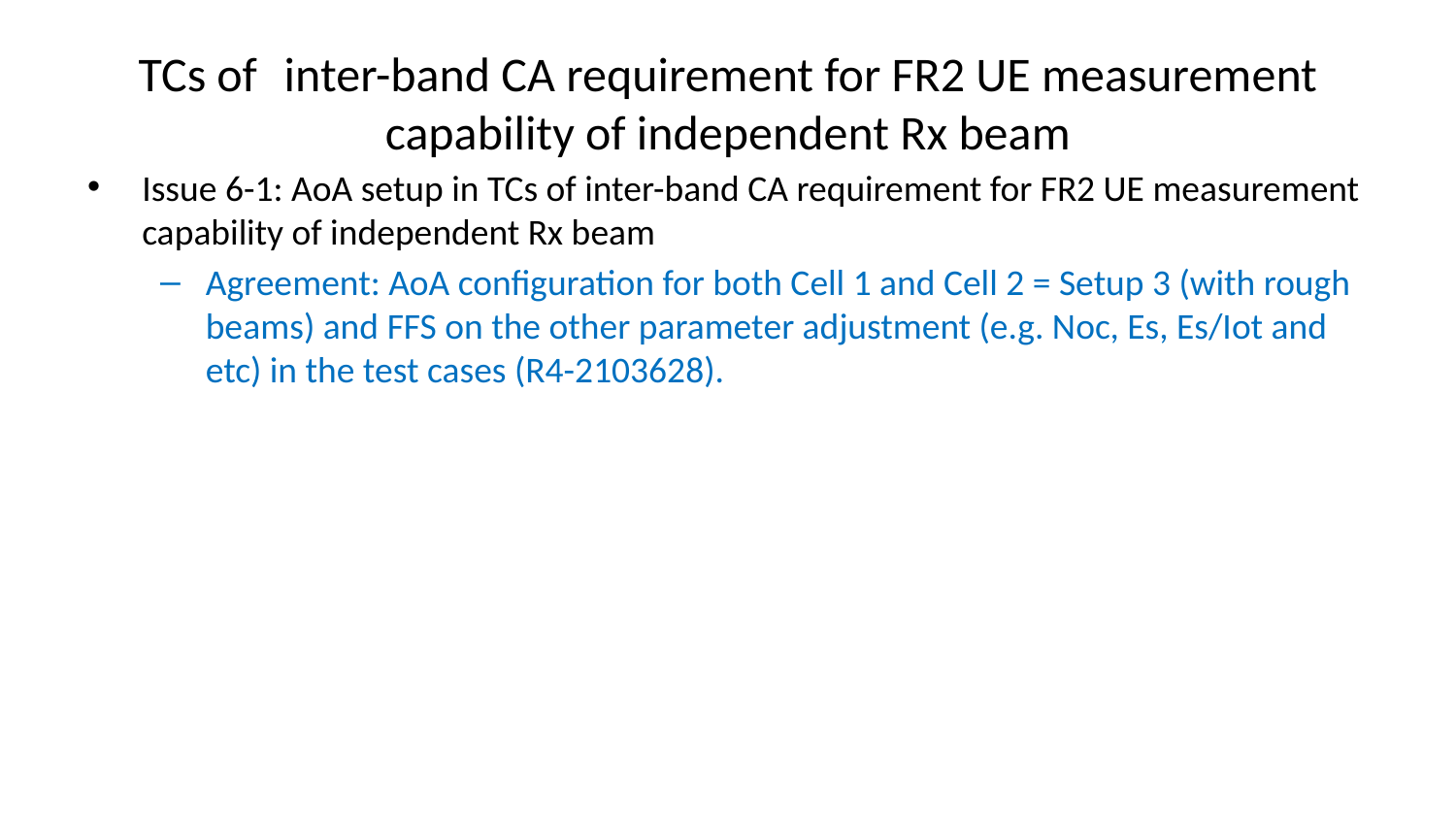

# TCs of	inter-band CA requirement for FR2 UE measurement capability of independent Rx beam
Issue 6-1: AoA setup in TCs of inter-band CA requirement for FR2 UE measurement capability of independent Rx beam
Agreement: AoA configuration for both Cell 1 and Cell 2 = Setup 3 (with rough beams) and FFS on the other parameter adjustment (e.g. Noc, Es, Es/Iot and etc) in the test cases (R4-2103628).